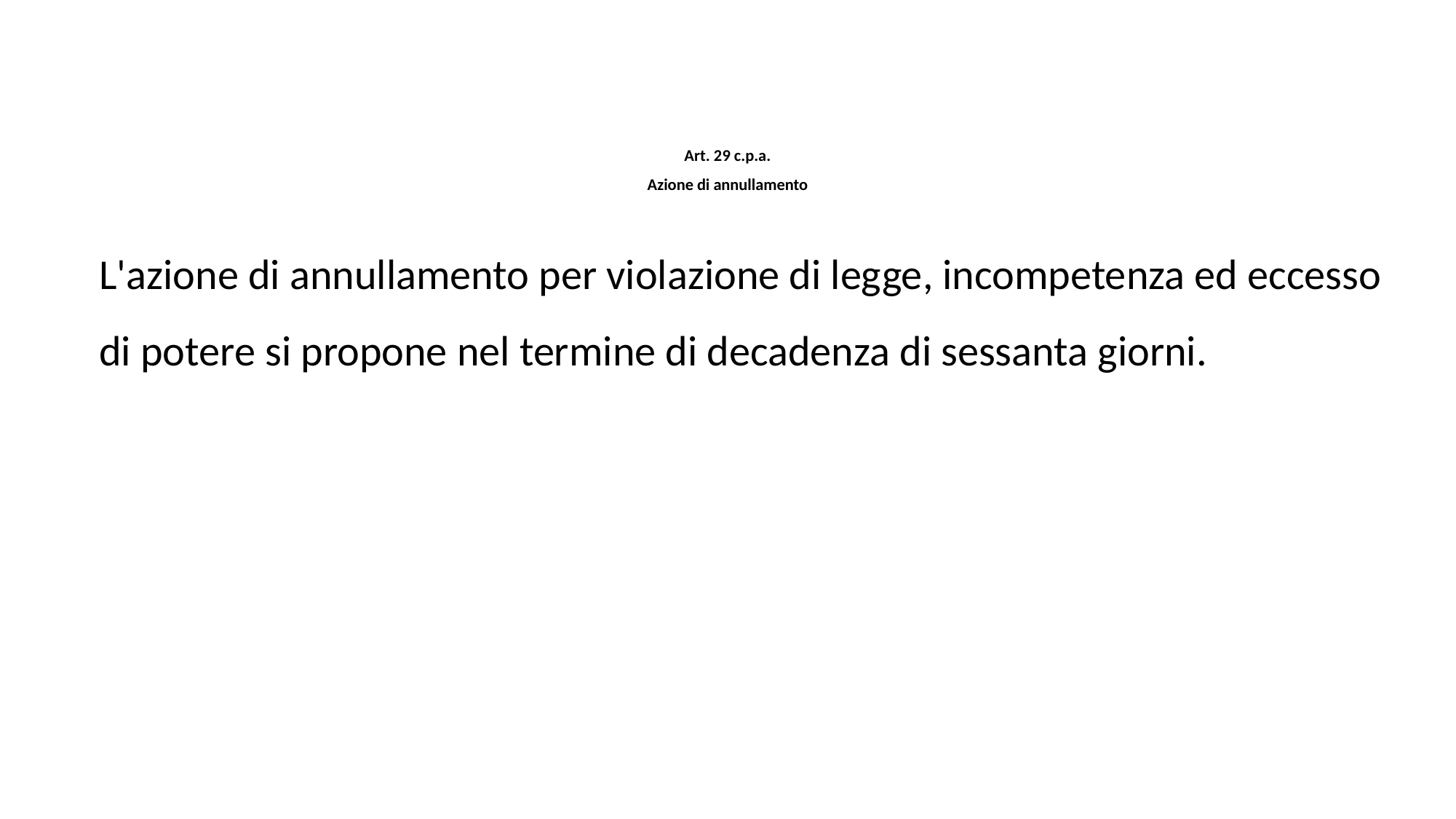

# Art. 29 c.p.a. Azione di annullamento
L'azione di annullamento per violazione di legge, incompetenza ed eccesso di potere si propone nel termine di decadenza di sessanta giorni.